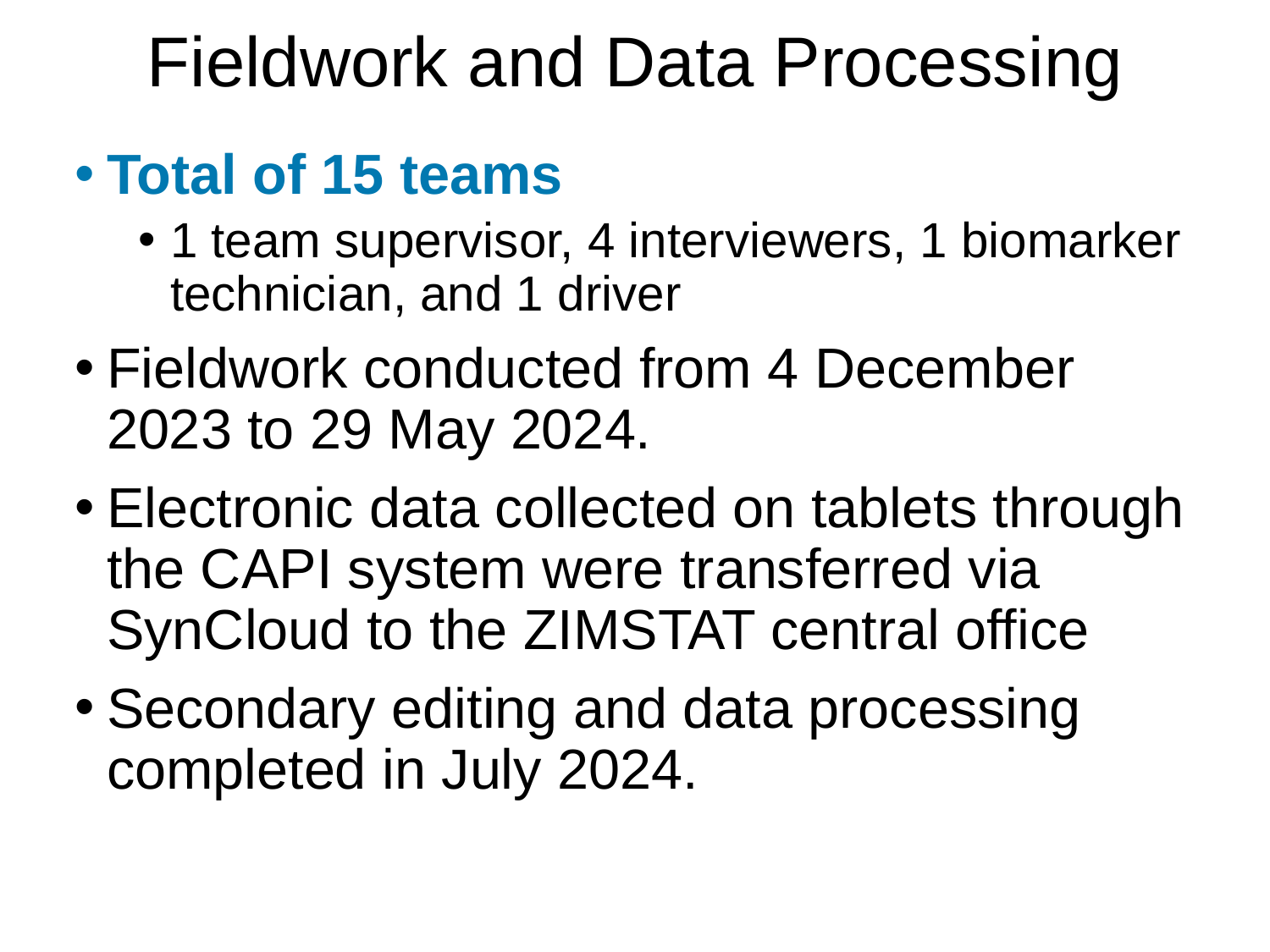

# Fieldwork and Data Processing
Total of 15 teams
1 team supervisor, 4 interviewers, 1 biomarker technician, and 1 driver
Fieldwork conducted from 4 December 2023 to 29 May 2024.
Electronic data collected on tablets through the CAPI system were transferred via SynCloud to the ZIMSTAT central office
Secondary editing and data processing completed in July 2024.